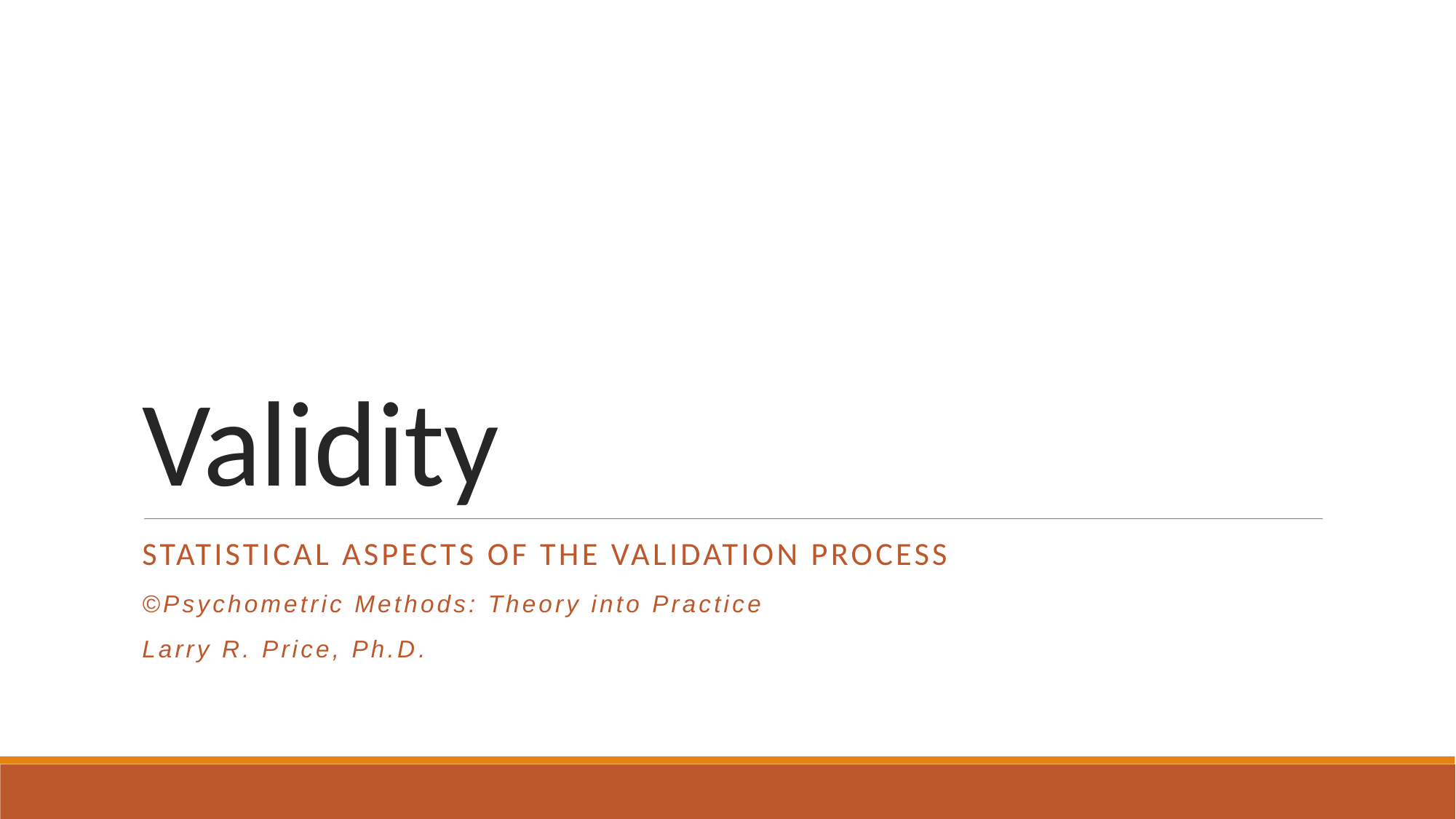

# Validity
Statistical aspects of the validation process
©Psychometric Methods: Theory into Practice
Larry R. Price, Ph.D.